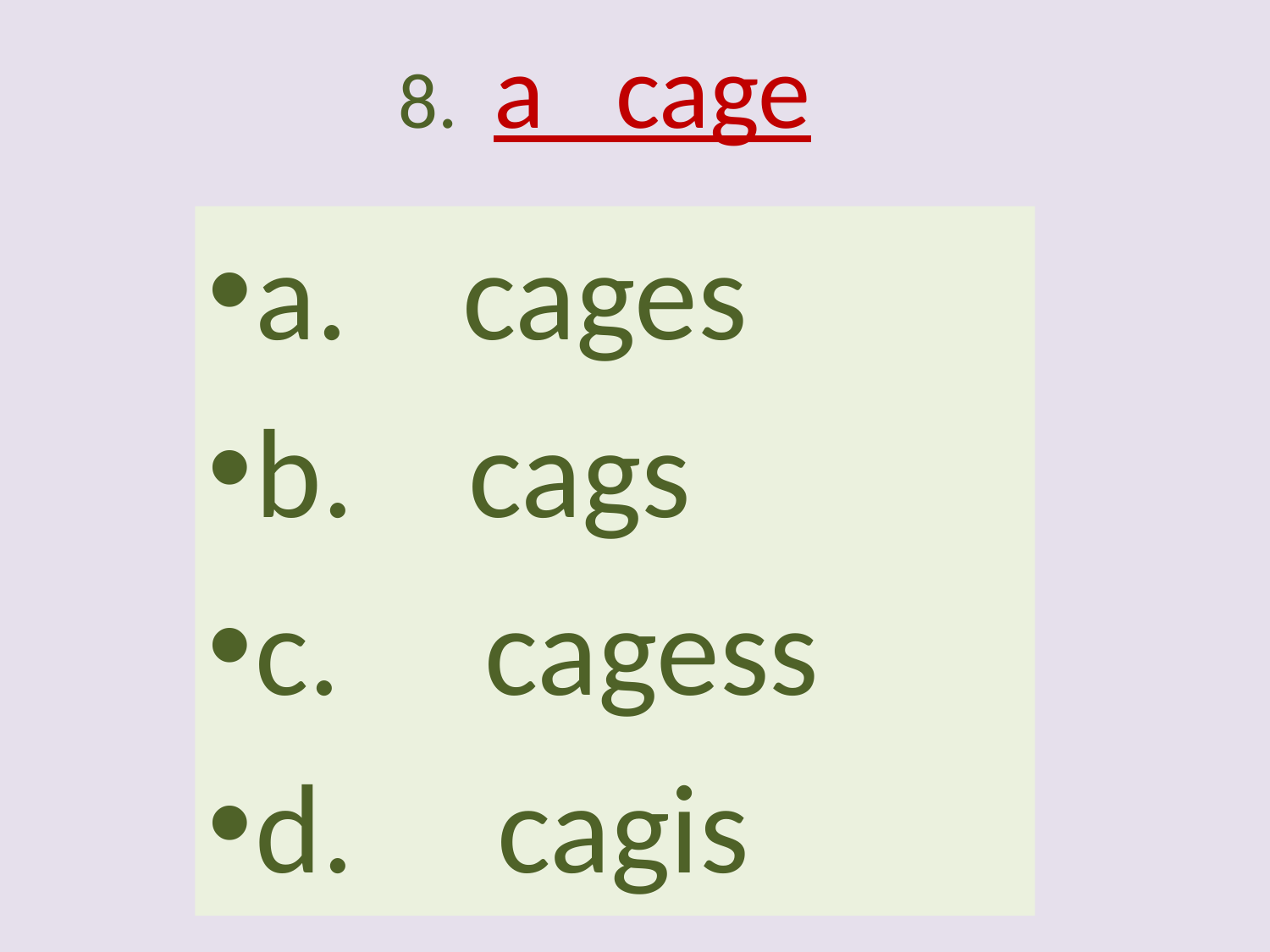

# 8.  a   cage
a.    cages
b.    cags
c.     cagess
d.     cagis